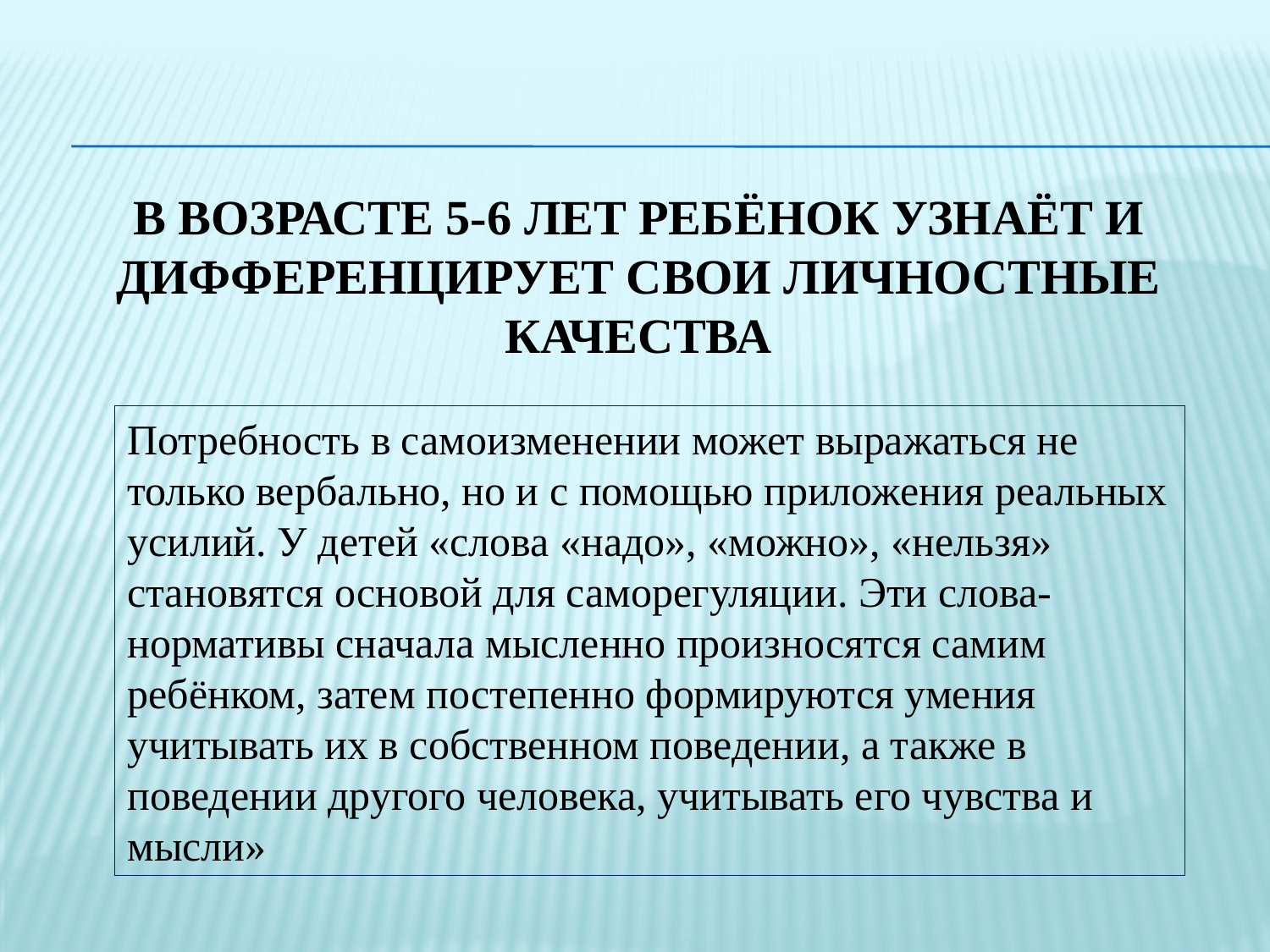

# В возрасте 5-6 лет ребёнок узнаёт и дифференцирует свои личностные качества
Потребность в самоизменении может выражаться не только вербально, но и с помощью приложения реальных усилий. У детей «слова «надо», «можно», «нельзя» становятся основой для саморегуляции. Эти слова-нормативы сначала мысленно произносятся самим ребёнком, затем постепенно формируются умения учитывать их в собственном поведении, а также в поведении другого человека, учитывать его чувства и мысли»